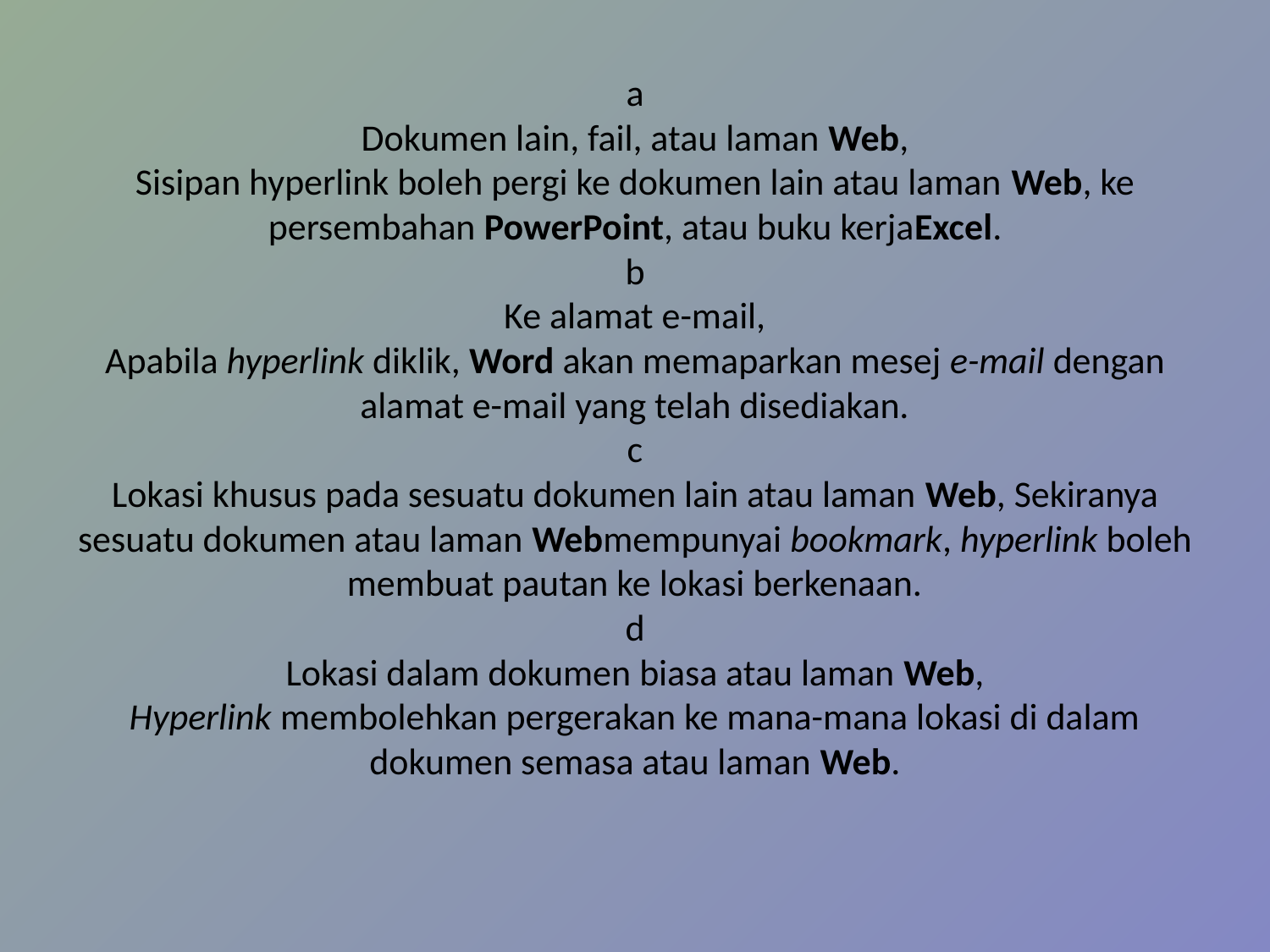

# a Dokumen lain, fail, atau laman Web, Sisipan hyperlink boleh pergi ke dokumen lain atau laman Web, ke persembahan PowerPoint, atau buku kerjaExcel. b Ke alamat e-mail, Apabila hyperlink diklik, Word akan memaparkan mesej e-mail dengan alamat e-mail yang telah disediakan. c Lokasi khusus pada sesuatu dokumen lain atau laman Web, Sekiranya sesuatu dokumen atau laman Webmempunyai bookmark, hyperlink boleh membuat pautan ke lokasi berkenaan. d Lokasi dalam dokumen biasa atau laman Web, Hyperlink membolehkan pergerakan ke mana-mana lokasi di dalam dokumen semasa atau laman Web.